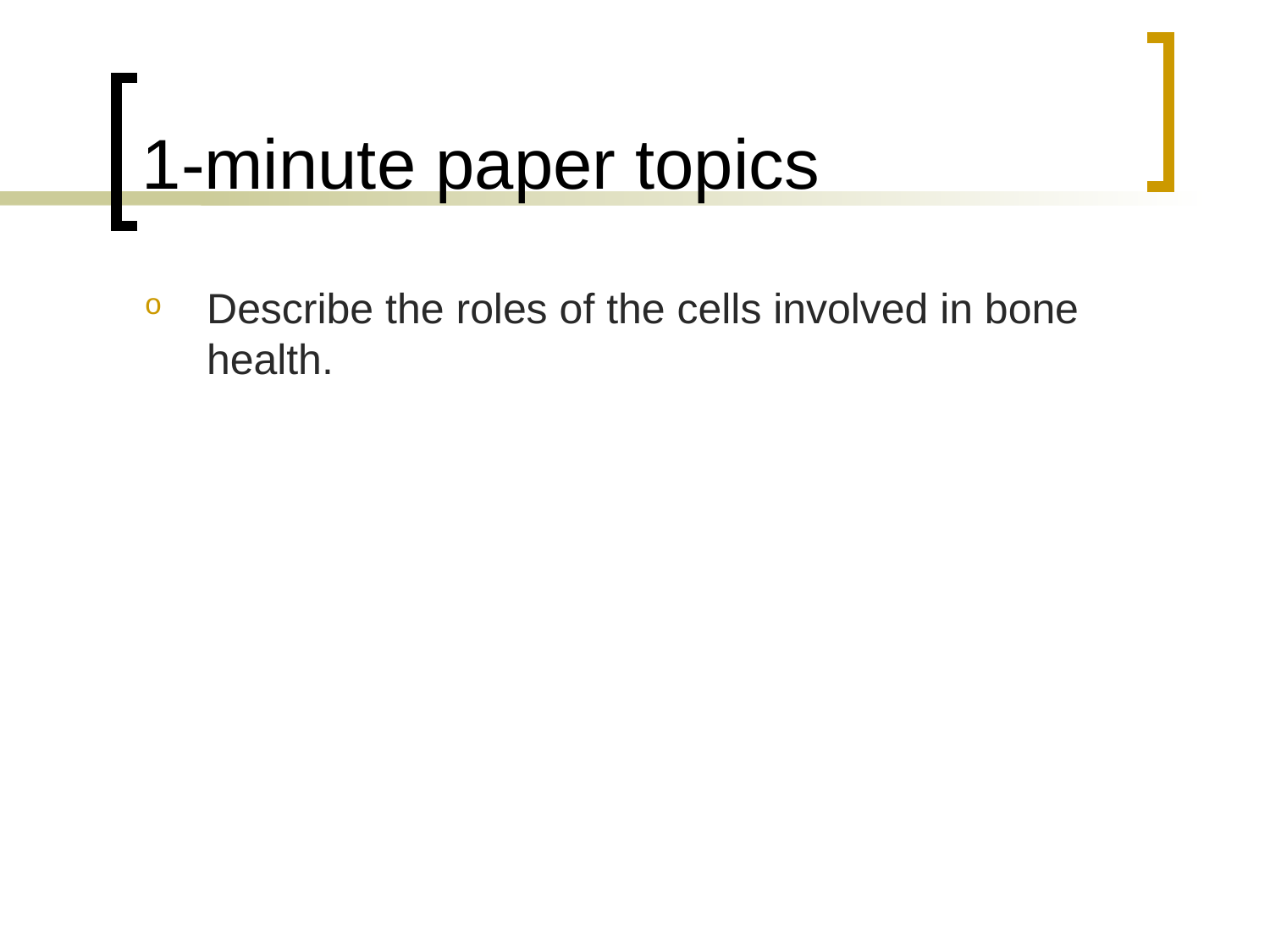

# 1-minute paper topics
Describe the roles of the cells involved in bone health.